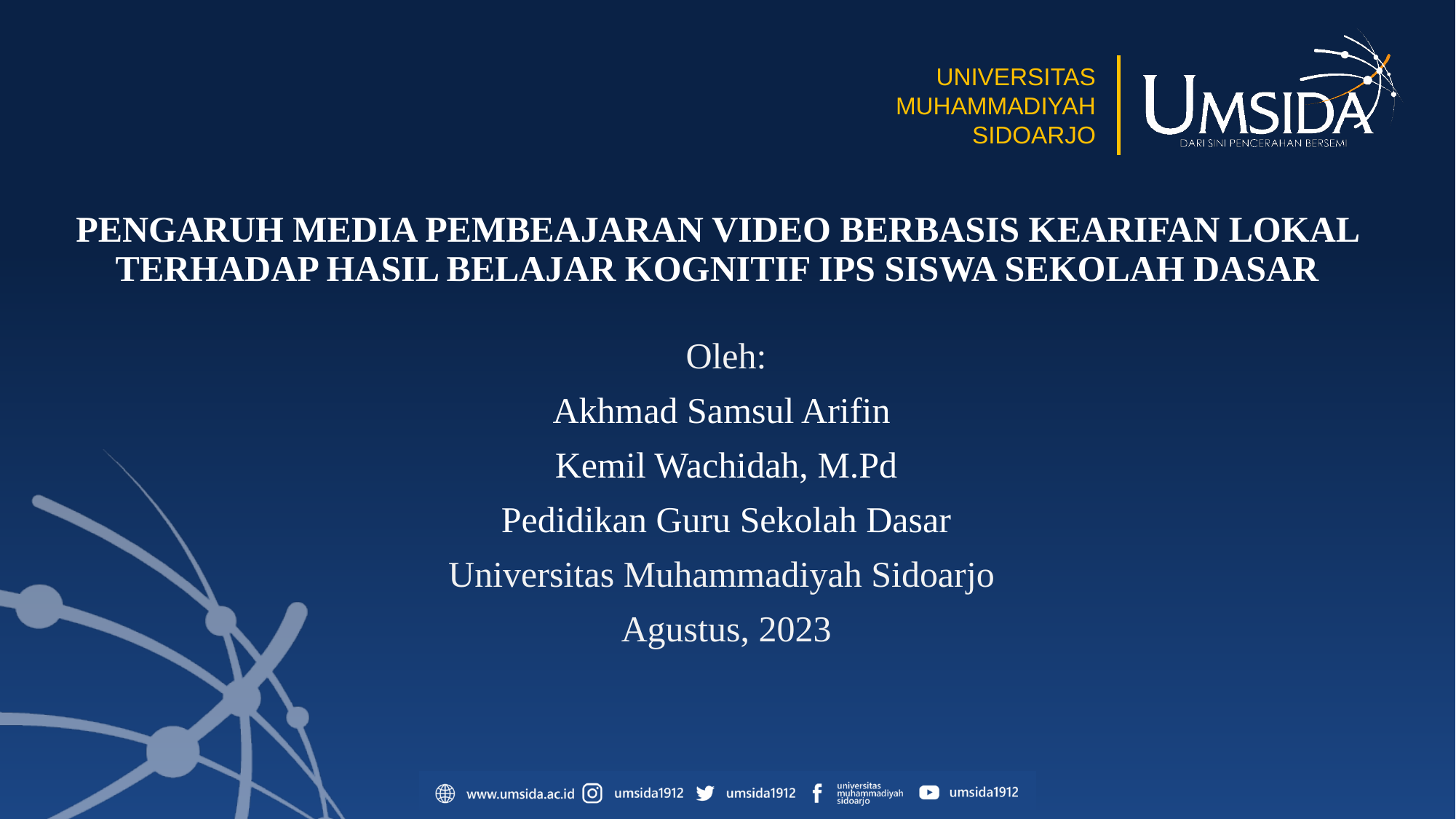

# PENGARUH MEDIA PEMBEAJARAN VIDEO BERBASIS KEARIFAN LOKAL TERHADAP HASIL BELAJAR KOGNITIF IPS SISWA SEKOLAH DASAR
Oleh:
Akhmad Samsul Arifin
Kemil Wachidah, M.Pd
Pedidikan Guru Sekolah Dasar
Universitas Muhammadiyah Sidoarjo
Agustus, 2023